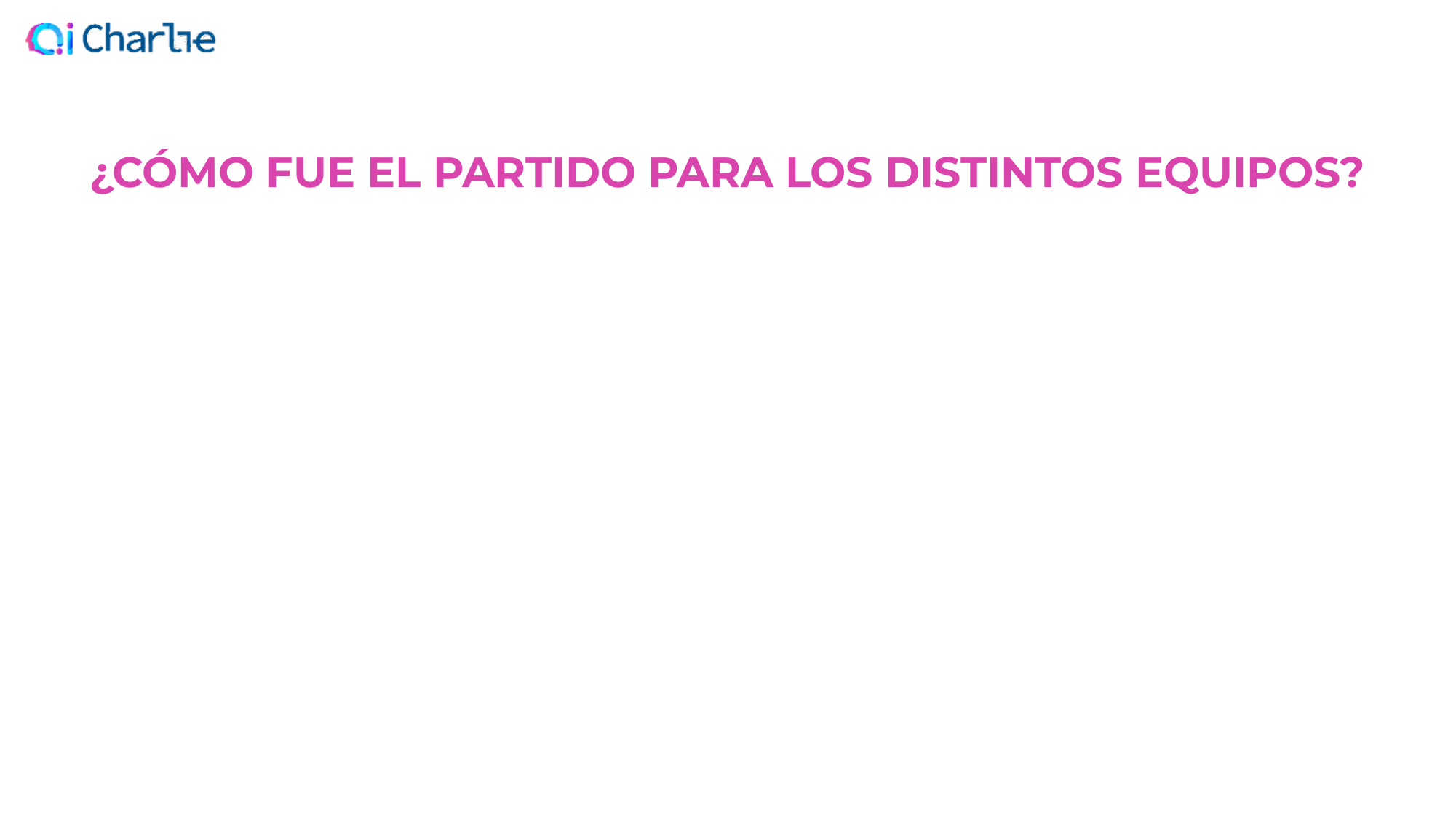

¿CÓMO FUE EL PARTIDO PARA LOS DISTINTOS EQUIPOS?